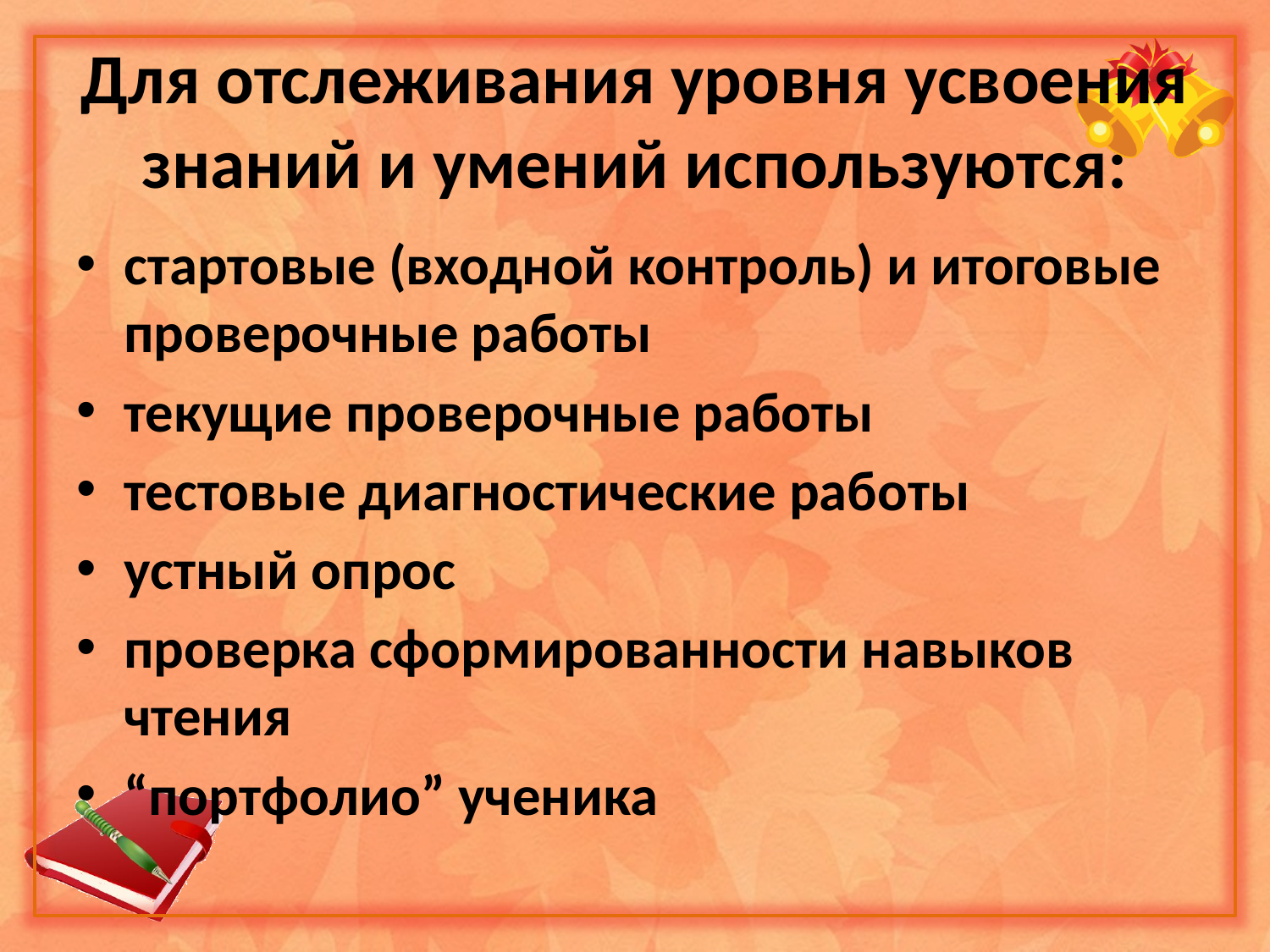

Для отслеживания уровня усвоения знаний и умений используются:
стартовые (входной контроль) и итоговые проверочные работы
текущие проверочные работы
тестовые диагностические работы
устный опрос
проверка сформированности навыков чтения
“портфолио” ученика